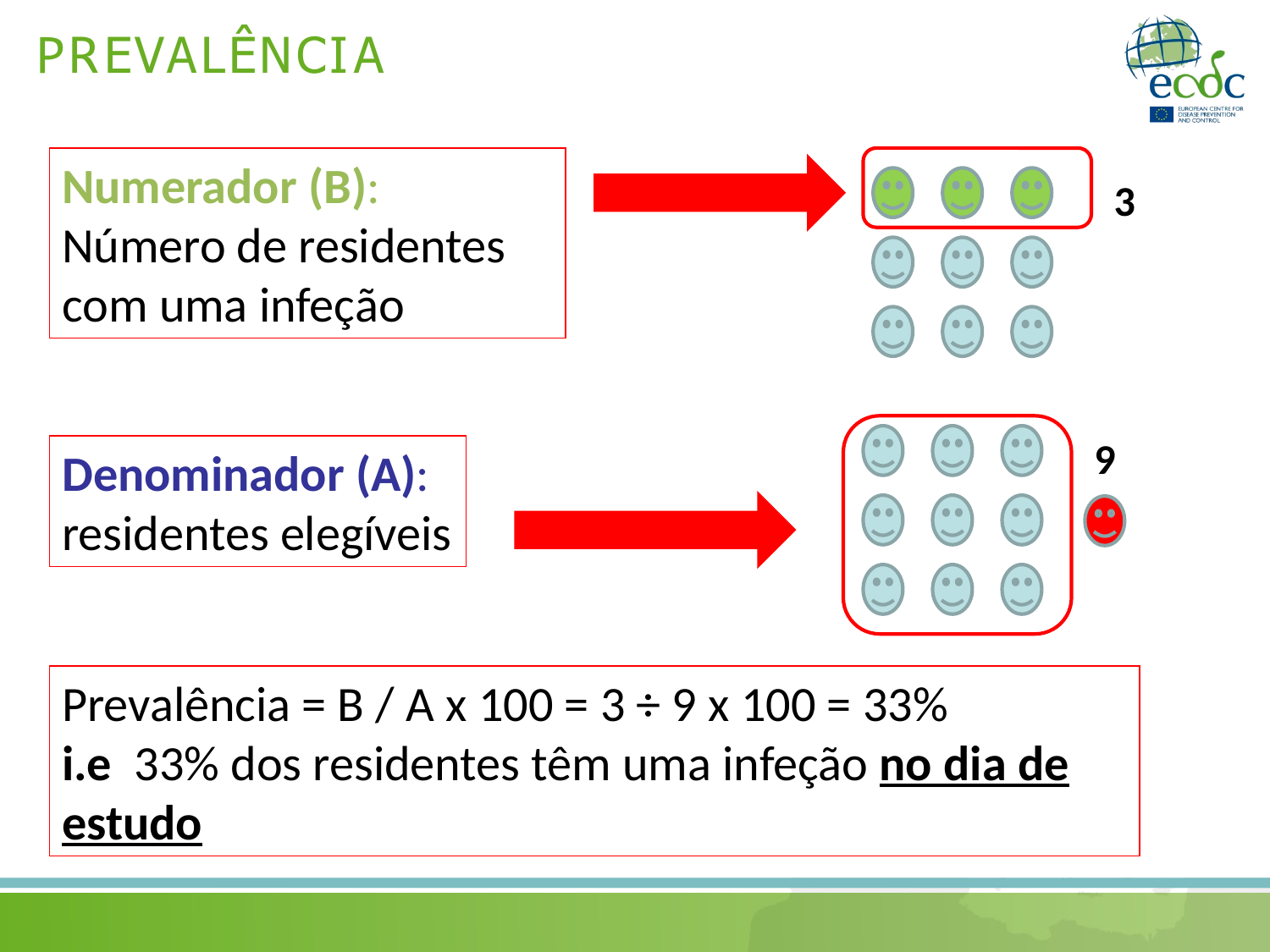

# PREVALÊNCIA
Numerador (B): Número de residentes com uma infeção

3

9

Denominador (A): residentes elegíveis
Prevalência = B / A x 100 = 3 ÷ 9 x 100 = 33%
i.e  33% dos residentes têm uma infeção no dia de estudo